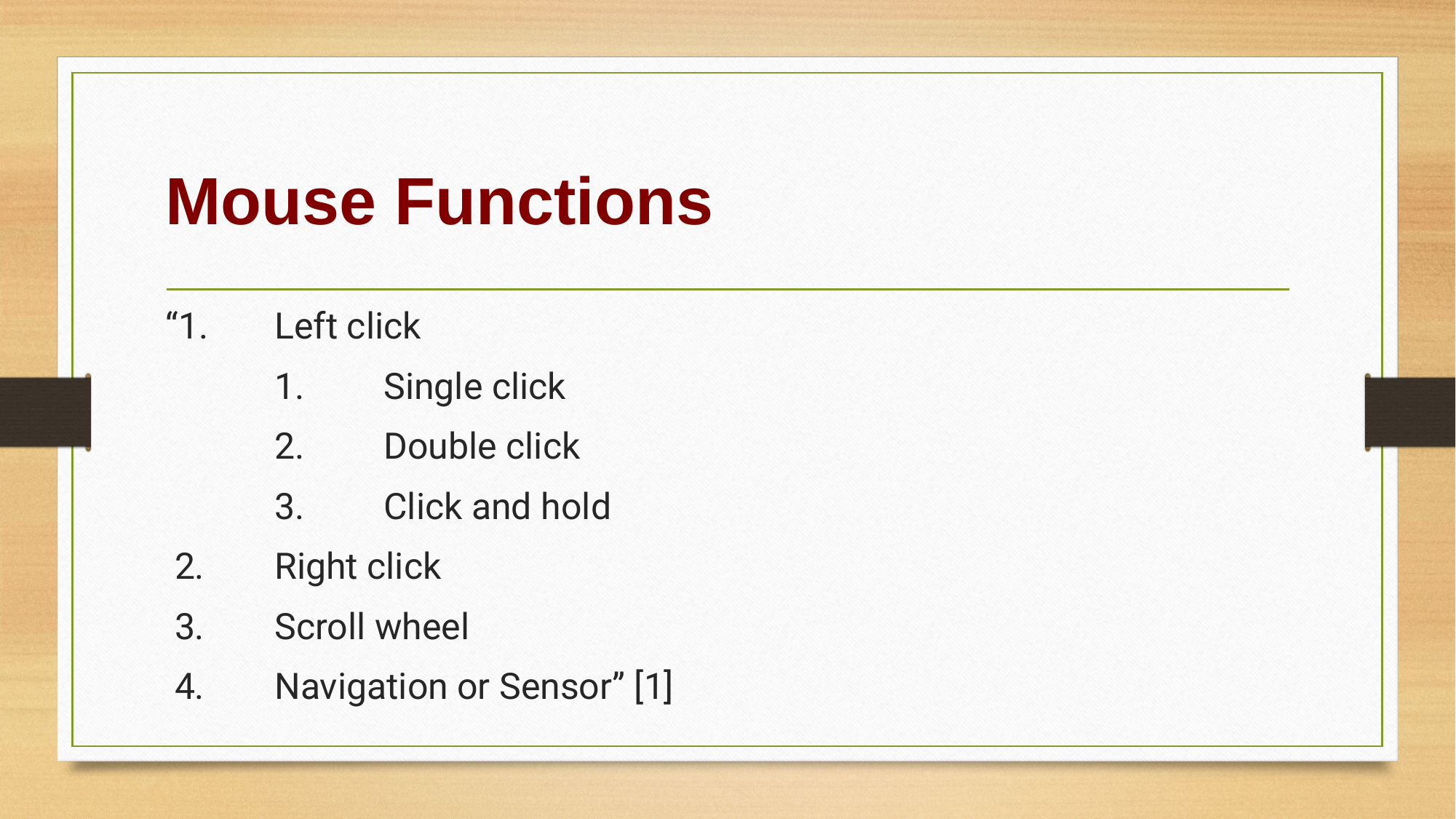

# Mouse Functions
“1.	Left click
	1.	Single click
	2.	Double click
	3.	Click and hold
 2.	Right click
 3.	Scroll wheel
 4.	Navigation or Sensor” [1]